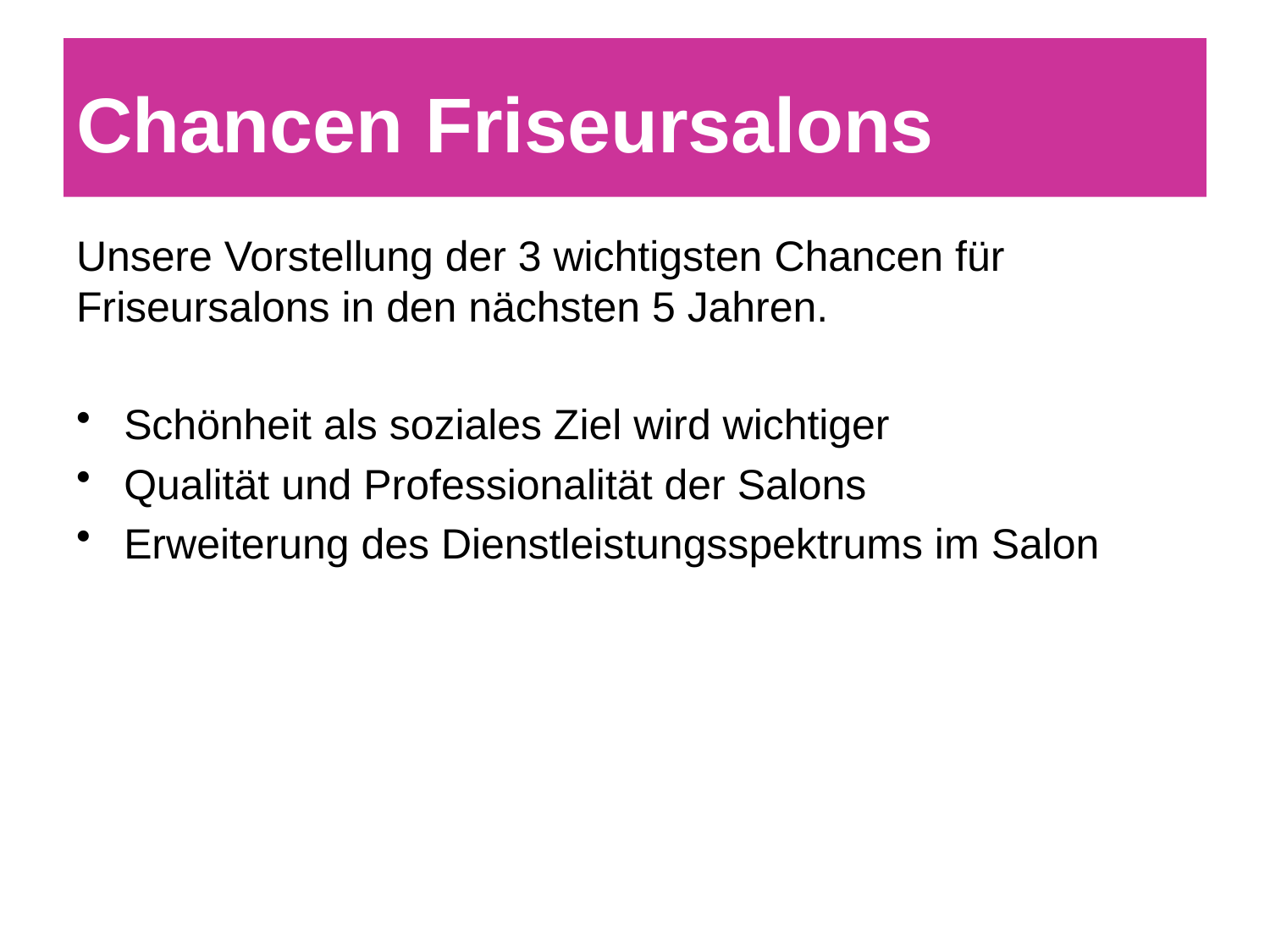

# Chancen Friseursalons
Unsere Vorstellung der 3 wichtigsten Chancen für Friseursalons in den nächsten 5 Jahren.

Schönheit als soziales Ziel wird wichtiger
Qualität und Professionalität der Salons
Erweiterung des Dienstleistungsspektrums im Salon